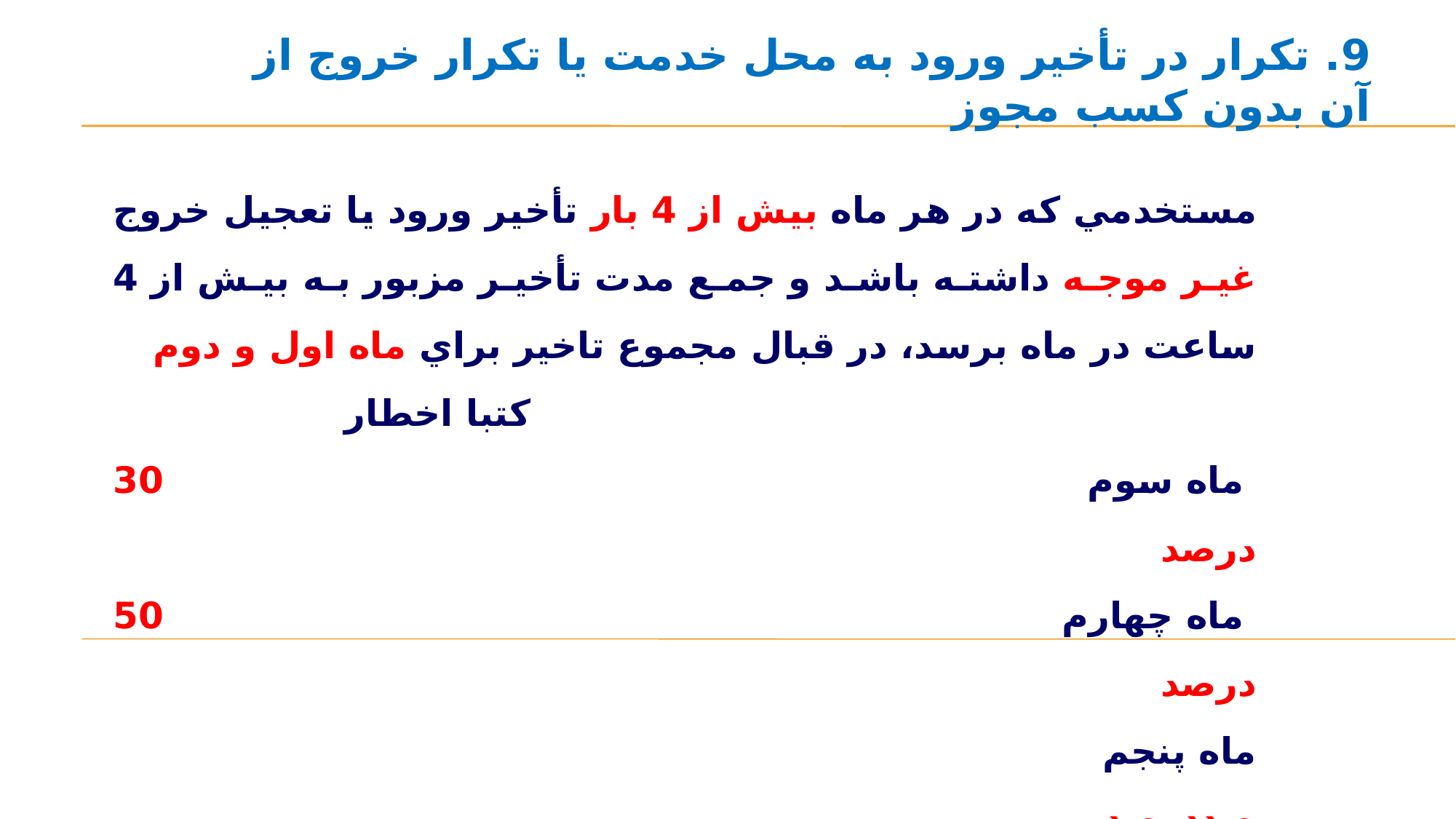

9. تكرار در تأخير ورود به محل خدمت يا تكرار خروج از آن بدون كسب مجوز
مستخدمي كه در هر ماه بيش از 4 بار تأخير ورود يا تعجيل خروج غير موجه داشته باشد و جمع مدت تأخير مزبور به بيش از 4 ساعت در ماه برسد، در قبال مجموع تاخير براي ماه اول و دوم                                                             كتبا اخطار
 ماه سوم                                                                     30 درصد
 ماه چهارم                                                                 50 درصد
ماه پنجم                                                                    صددرصد
                                             فوق العاده شغل کسر خواهد شد.
صورت تكرار، پرونده مستخدم جهت رسيدگي به "هيأت رسيدگي به تخلفات اداري" ارجاع خواهد گرديد.